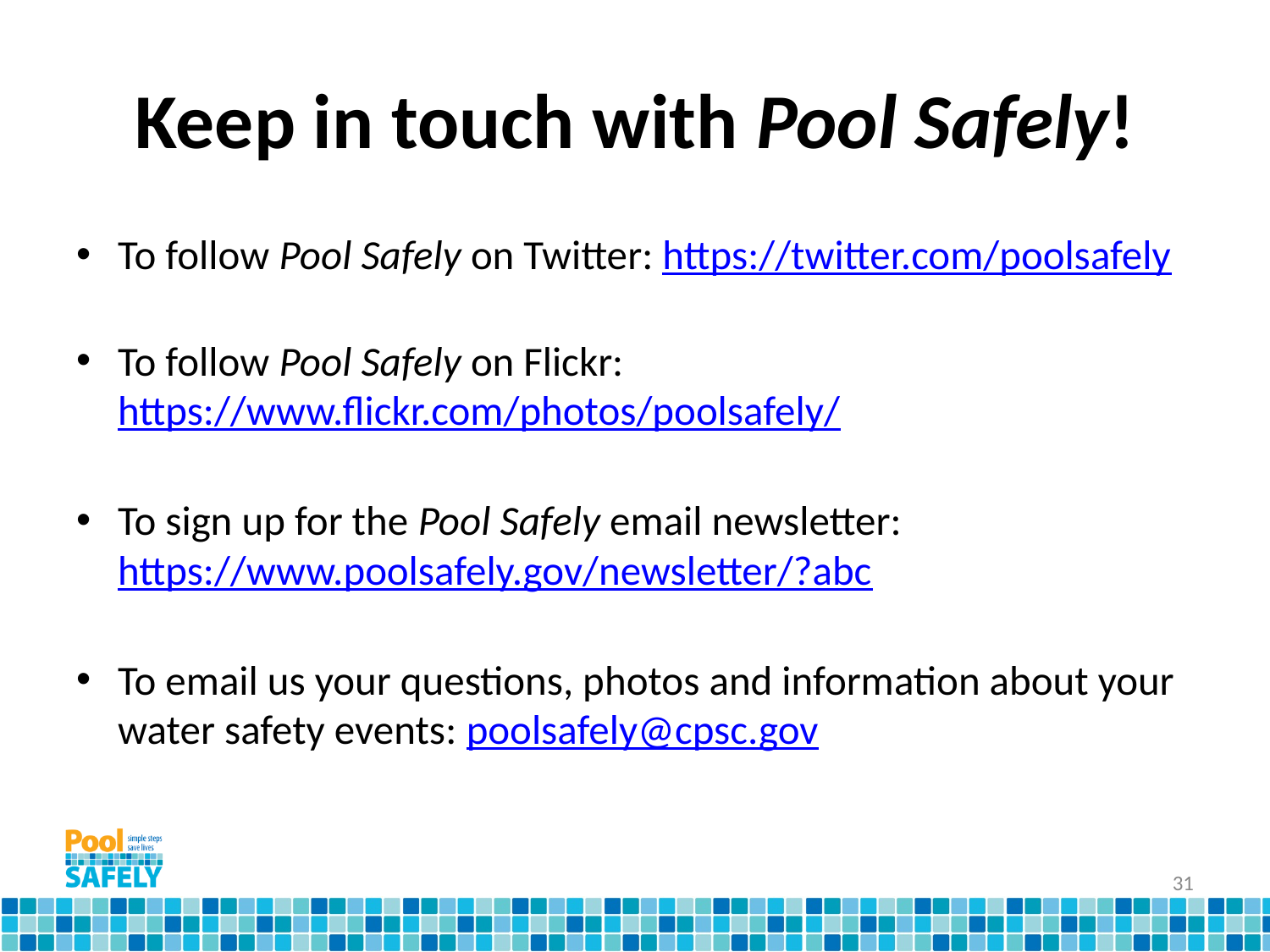

# Keep in touch with Pool Safely!
To follow Pool Safely on Twitter: https://twitter.com/poolsafely

To follow Pool Safely on Flickr: https://www.flickr.com/photos/poolsafely/

To sign up for the Pool Safely email newsletter: https://www.poolsafely.gov/newsletter/?abc

To email us your questions, photos and information about your water safety events: poolsafely@cpsc.gov